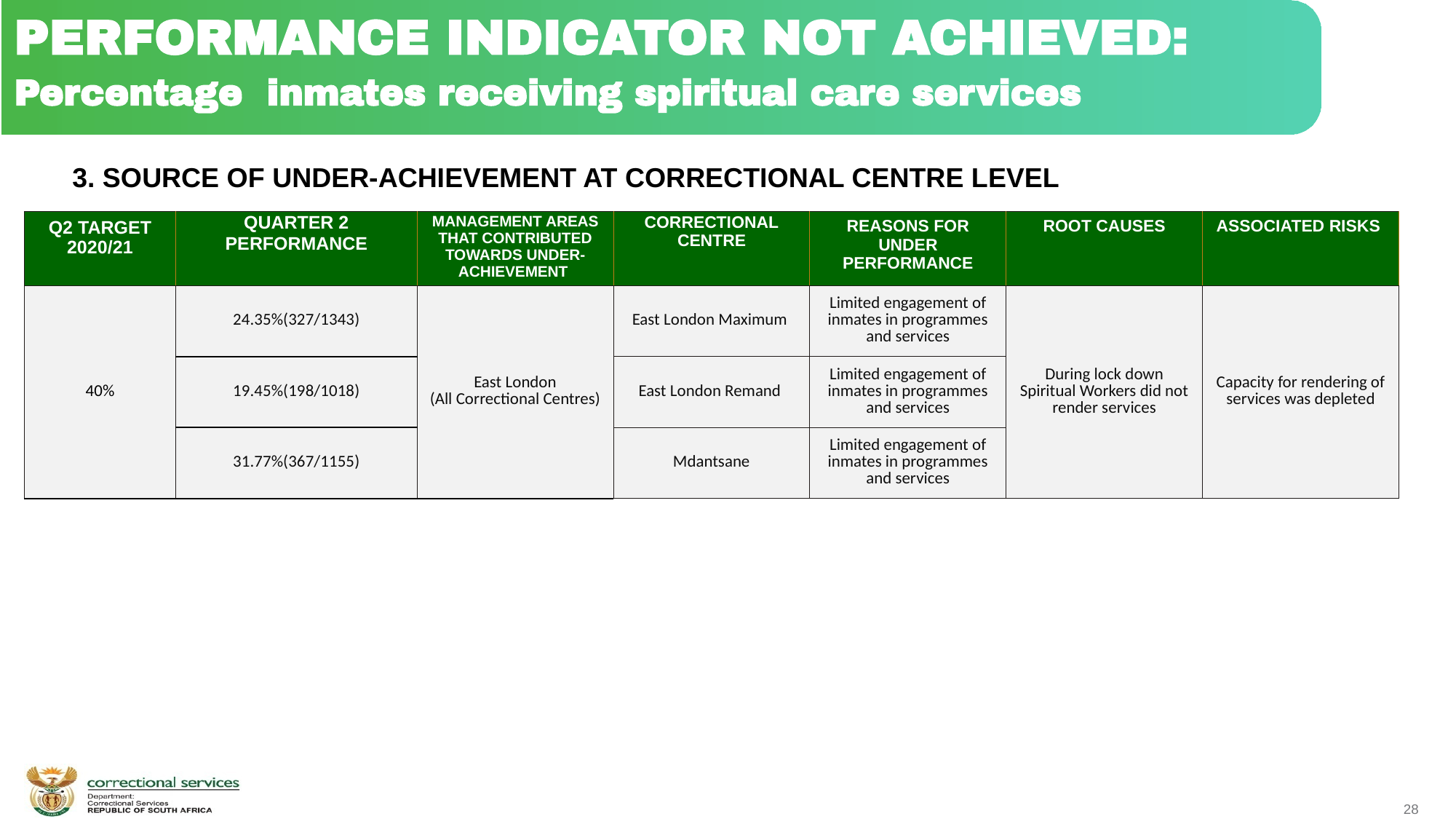

PERFORMANCE INDICATOR NOT ACHIEVED:
Percentage  inmates receiving spiritual care services
     3. SOURCE OF UNDER-ACHIEVEMENT AT CORRECTIONAL CENTRE LEVEL
| Q2 TARGET 2020/21 | QUARTER 2 PERFORMANCE | MANAGEMENT AREAS THAT CONTRIBUTED TOWARDS UNDER-ACHIEVEMENT | CORRECTIONAL CENTRE | REASONS FOR UNDER PERFORMANCE | ROOT CAUSES | ASSOCIATED RISKS |
| --- | --- | --- | --- | --- | --- | --- |
| 40% | 24.35%(327/1343) | East London (All Correctional Centres) | East London Maximum | Limited engagement of inmates in programmes and services | During lock down Spiritual Workers did not render services | Capacity for rendering of services was depleted |
|  | 19.45%(198/1018) |  | East London Remand | Limited engagement of inmates in programmes and services |  |  |
|  | 31.77%(367/1155) |  | Mdantsane | Limited engagement of inmates in programmes and services |  |  |